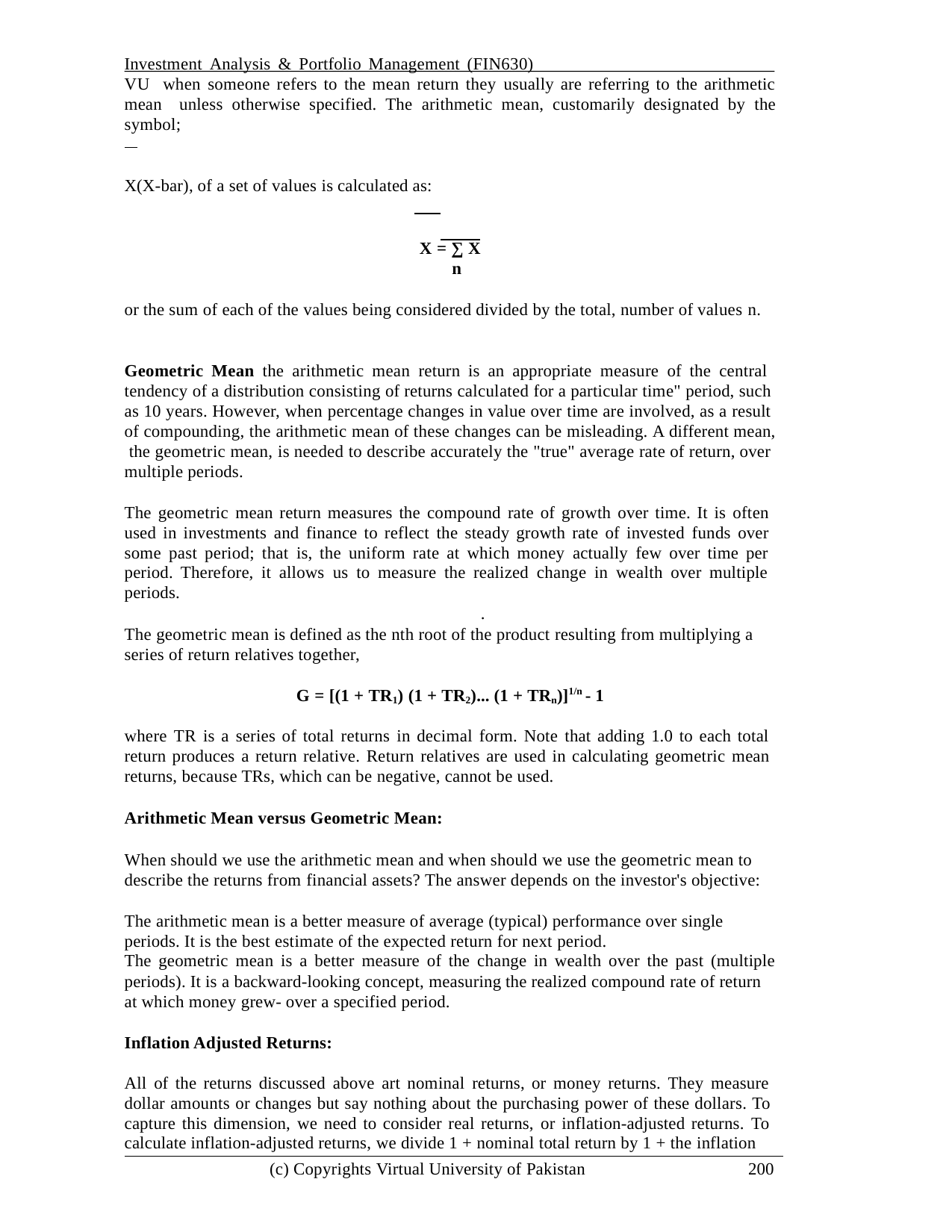

Investment Analysis & Portfolio Management (FIN630)	VU  when someone refers to the mean return they usually are referring to the arithmetic mean  unless otherwise specified. The arithmetic mean, customarily designated by the symbol;

X(X-bar), of a set of values is calculated as:

X = ∑ X
n

or the sum of each of the values being considered divided by the total, number of values n.

Geometric Mean the arithmetic mean return is an appropriate measure of the central  tendency of a distribution consisting of returns calculated for a particular time" period, such  as 10 years. However, when percentage changes in value over time are involved, as a result  of compounding, the arithmetic mean of these changes can be misleading. A different mean,  the geometric mean, is needed to describe accurately the "true" average rate of return, over  multiple periods.

The geometric mean return measures the compound rate of growth over time. It is often  used in investments and finance to reflect the steady growth rate of invested funds over  some past period; that is, the uniform rate at which money actually few over time per  period. Therefore, it allows us to measure the realized change in wealth over multiple  periods.
.
The geometric mean is defined as the nth root of the product resulting from multiplying a  series of return relatives together,

G = [(1 + TR1) (1 + TR2)... (1 + TRn)]1/n - 1
where TR is a series of total returns in decimal form. Note that adding 1.0 to each total  return produces a return relative. Return relatives are used in calculating geometric mean  returns, because TRs, which can be negative, cannot be used.

Arithmetic Mean versus Geometric Mean:

When should we use the arithmetic mean and when should we use the geometric mean to  describe the returns from financial assets? The answer depends on the investor's objective:

The arithmetic mean is a better measure of average (typical) performance over single  periods. It is the best estimate of the expected return for next period.
The geometric mean is a better measure of the change in wealth over the past (multiple
periods). It is a backward-looking concept, measuring the realized compound rate of return  at which money grew- over a specified period.

Inflation Adjusted Returns:

All of the returns discussed above art nominal returns, or money returns. They measure  dollar amounts or changes but say nothing about the purchasing power of these dollars. To  capture this dimension, we need to consider real returns, or inflation-adjusted returns. To  calculate inflation-adjusted returns, we divide 1 + nominal total return by 1 + the inflation

(c) Copyrights Virtual University of Pakistan
200